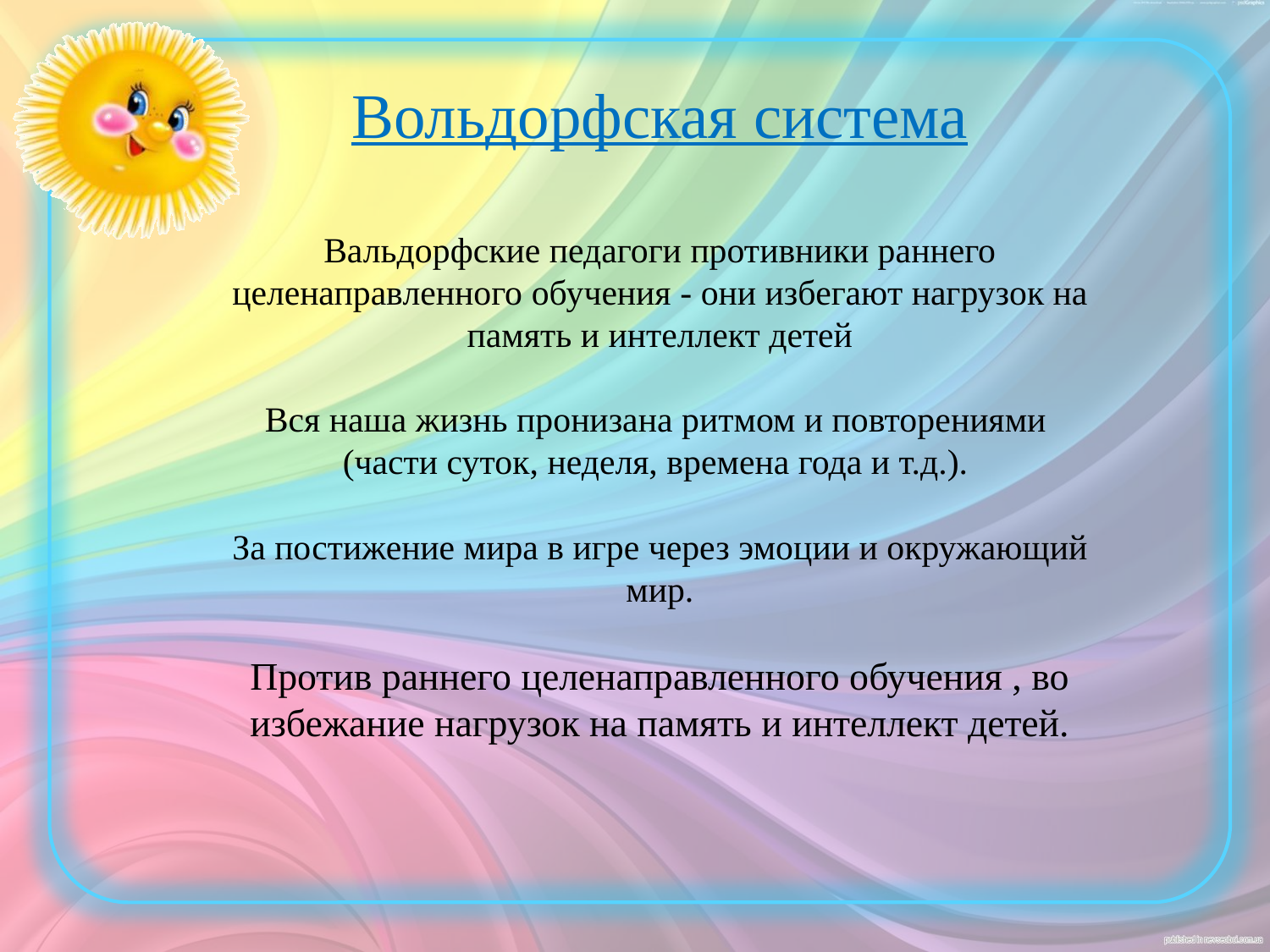

# Вольдорфская система Вальдорфские педагоги противники раннего целенаправленного обучения - они избегают нагрузок на память и интеллект детей Вся наша жизнь пронизана ритмом и повторениями (части суток, неделя, времена года и т.д.). За постижение мира в игре через эмоции и окружающий мир. Против раннего целенаправленного обучения , во избежание нагрузок на память и интеллект детей.